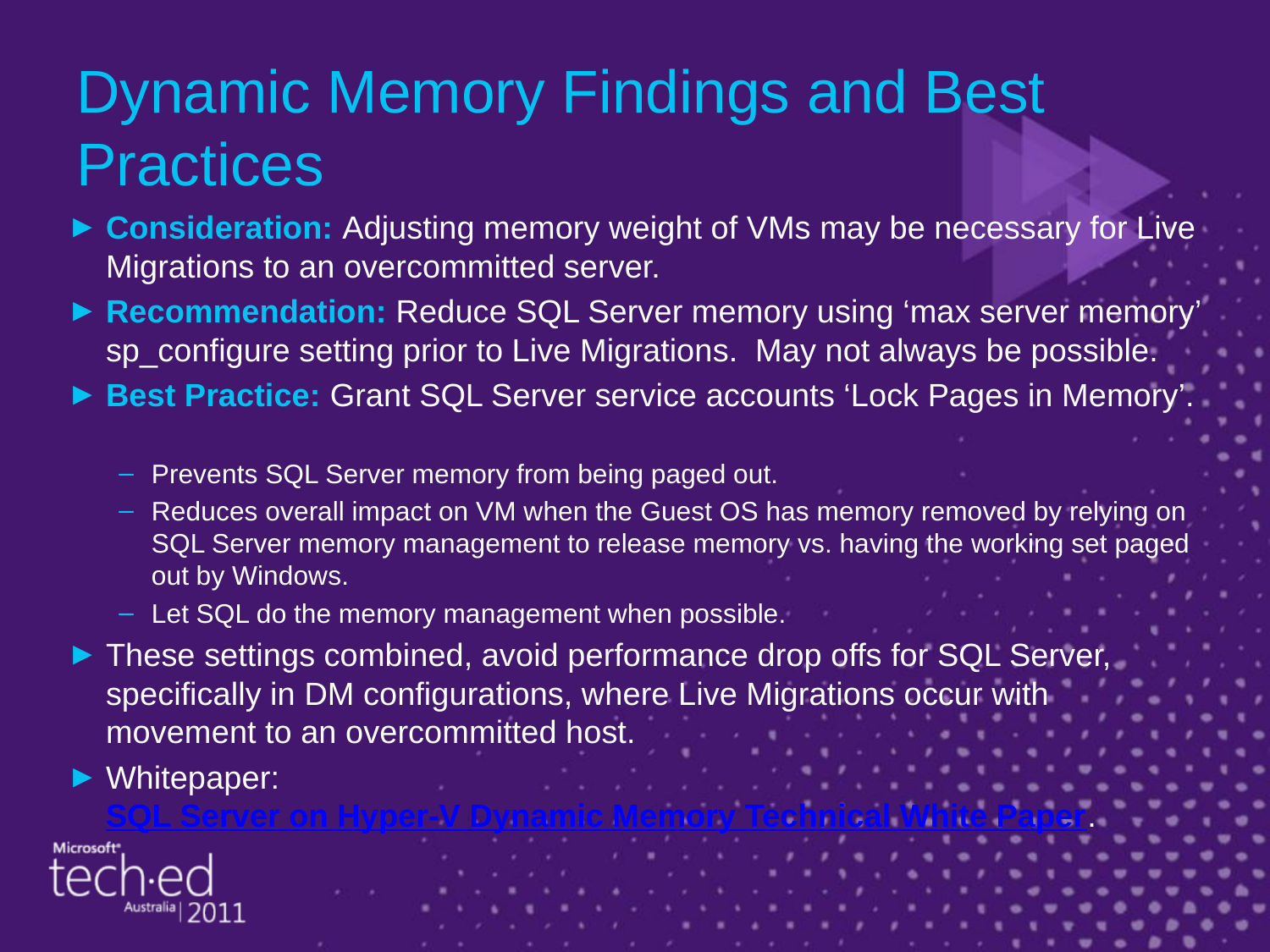

# Dynamic Memory Findings and Best Practices
Consideration: Adjusting memory weight of VMs may be necessary for Live Migrations to an overcommitted server.
Recommendation: Reduce SQL Server memory using ‘max server memory’ sp_configure setting prior to Live Migrations.  May not always be possible.
Best Practice: Grant SQL Server service accounts ‘Lock Pages in Memory’.
Prevents SQL Server memory from being paged out.
Reduces overall impact on VM when the Guest OS has memory removed by relying on SQL Server memory management to release memory vs. having the working set paged out by Windows.
Let SQL do the memory management when possible.
These settings combined, avoid performance drop offs for SQL Server, specifically in DM configurations, where Live Migrations occur with movement to an overcommitted host.
Whitepaper: SQL Server on Hyper-V Dynamic Memory Technical White Paper.